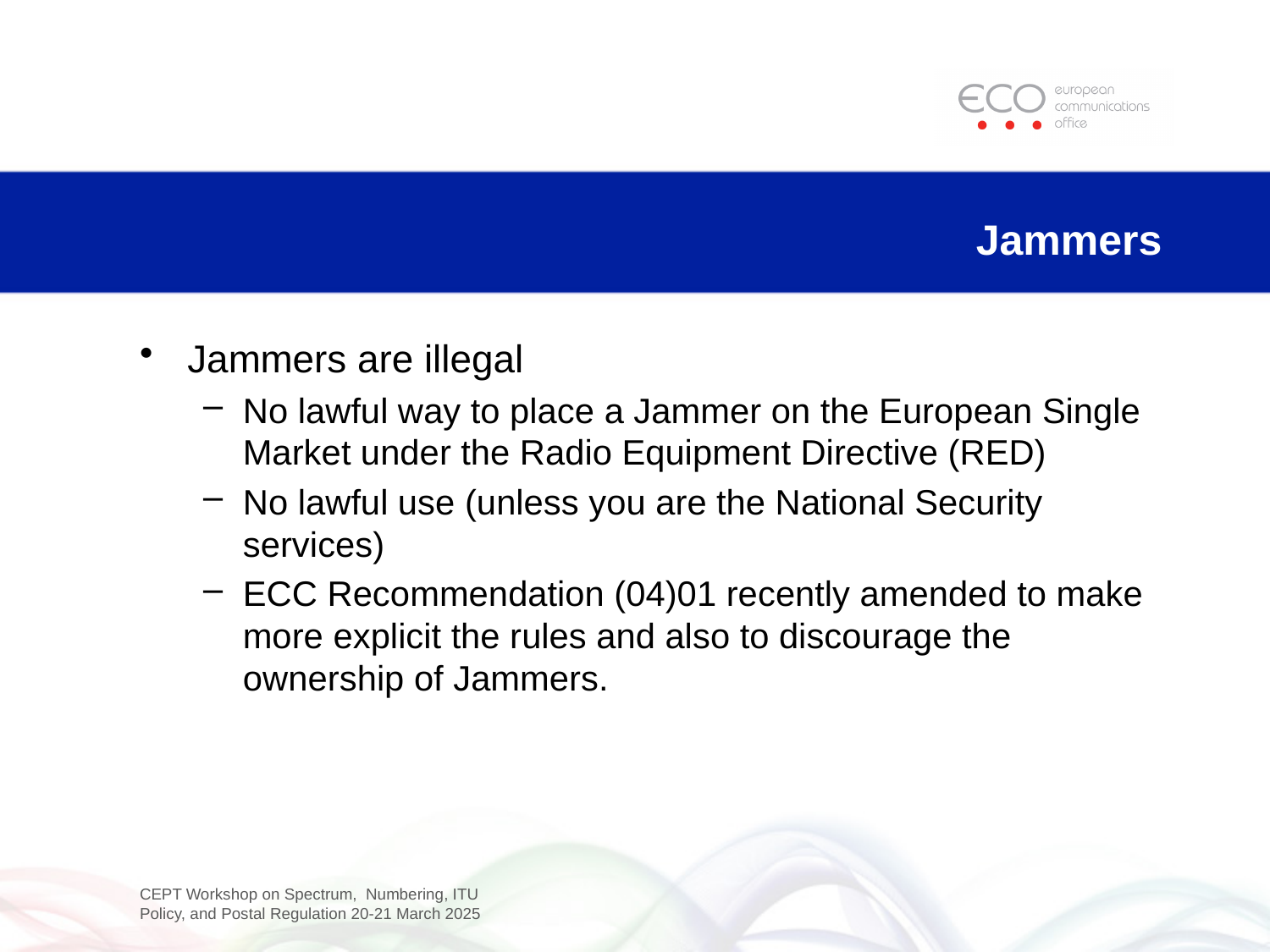

# Jammers
Jammers are illegal
No lawful way to place a Jammer on the European Single Market under the Radio Equipment Directive (RED)
No lawful use (unless you are the National Security services)
ECC Recommendation (04)01 recently amended to make more explicit the rules and also to discourage the ownership of Jammers.
CEPT Workshop on Spectrum,  Numbering, ITU Policy, and Postal Regulation 20-21 March 2025